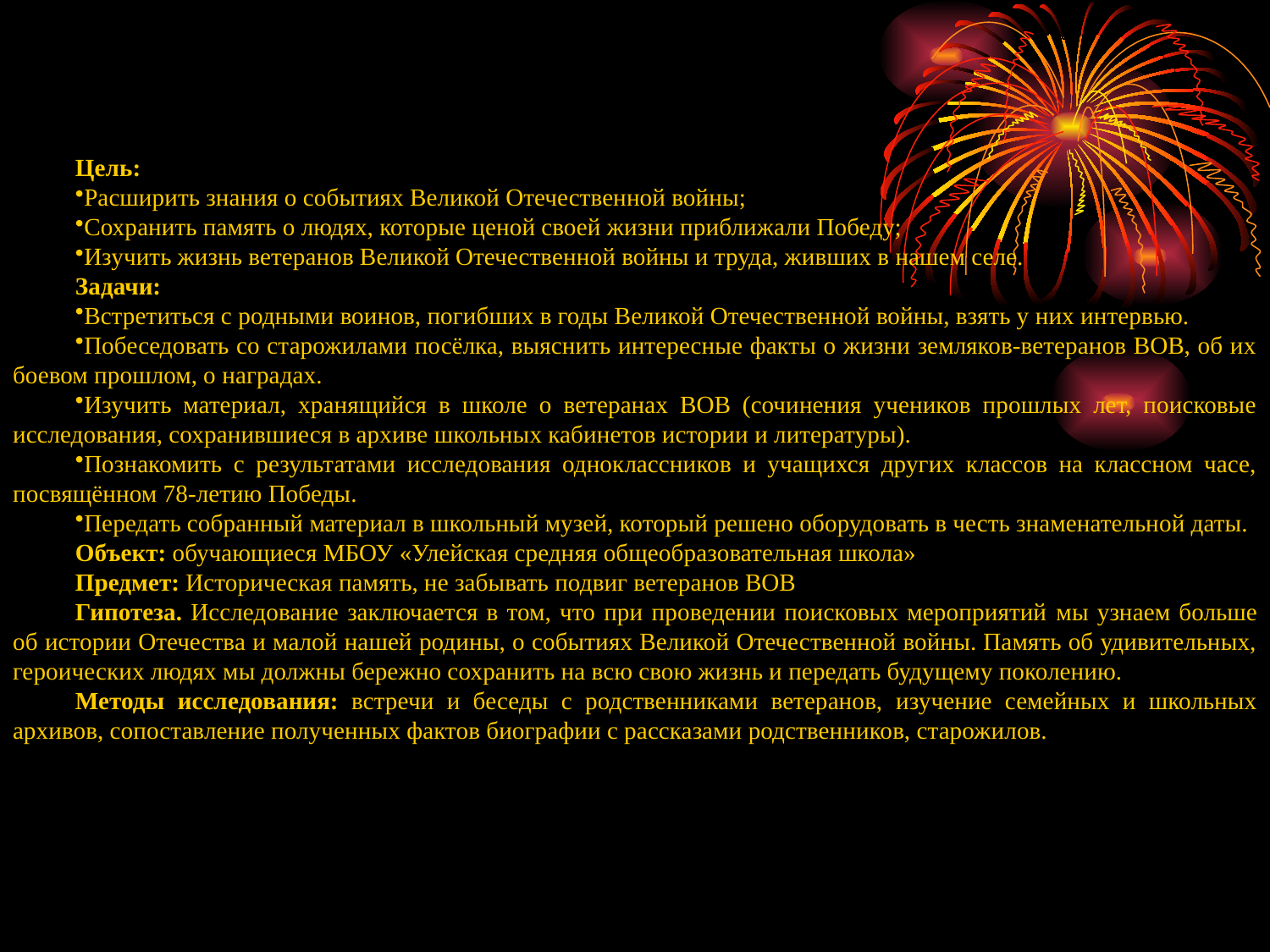

Цель:
Расширить знания о событиях Великой Отечественной войны;
Сохранить память о людях, которые ценой своей жизни приближали Победу;
Изучить жизнь ветеранов Великой Отечественной войны и труда, живших в нашем селе.
Задачи:
Встретиться с родными воинов, погибших в годы Великой Отечественной войны, взять у них интервью.
Побеседовать со старожилами посёлка, выяснить интересные факты о жизни земляков-ветеранов ВОВ, об их боевом прошлом, о наградах.
Изучить материал, хранящийся в школе о ветеранах ВОВ (сочинения учеников прошлых лет, поисковые исследования, сохранившиеся в архиве школьных кабинетов истории и литературы).
Познакомить с результатами исследования одноклассников и учащихся других классов на классном часе, посвящённом 78-летию Победы.
Передать собранный материал в школьный музей, который решено оборудовать в честь знаменательной даты.
Объект: обучающиеся МБОУ «Улейская средняя общеобразовательная школа»
Предмет: Историческая память, не забывать подвиг ветеранов ВОВ
Гипотеза. Исследование заключается в том, что при проведении поисковых мероприятий мы узнаем больше об истории Отечества и малой нашей родины, о событиях Великой Отечественной войны. Память об удивительных, героических людях мы должны бережно сохранить на всю свою жизнь и передать будущему поколению.
Методы исследования: встречи и беседы с родственниками ветеранов, изучение семейных и школьных архивов, сопоставление полученных фактов биографии с рассказами родственников, старожилов.